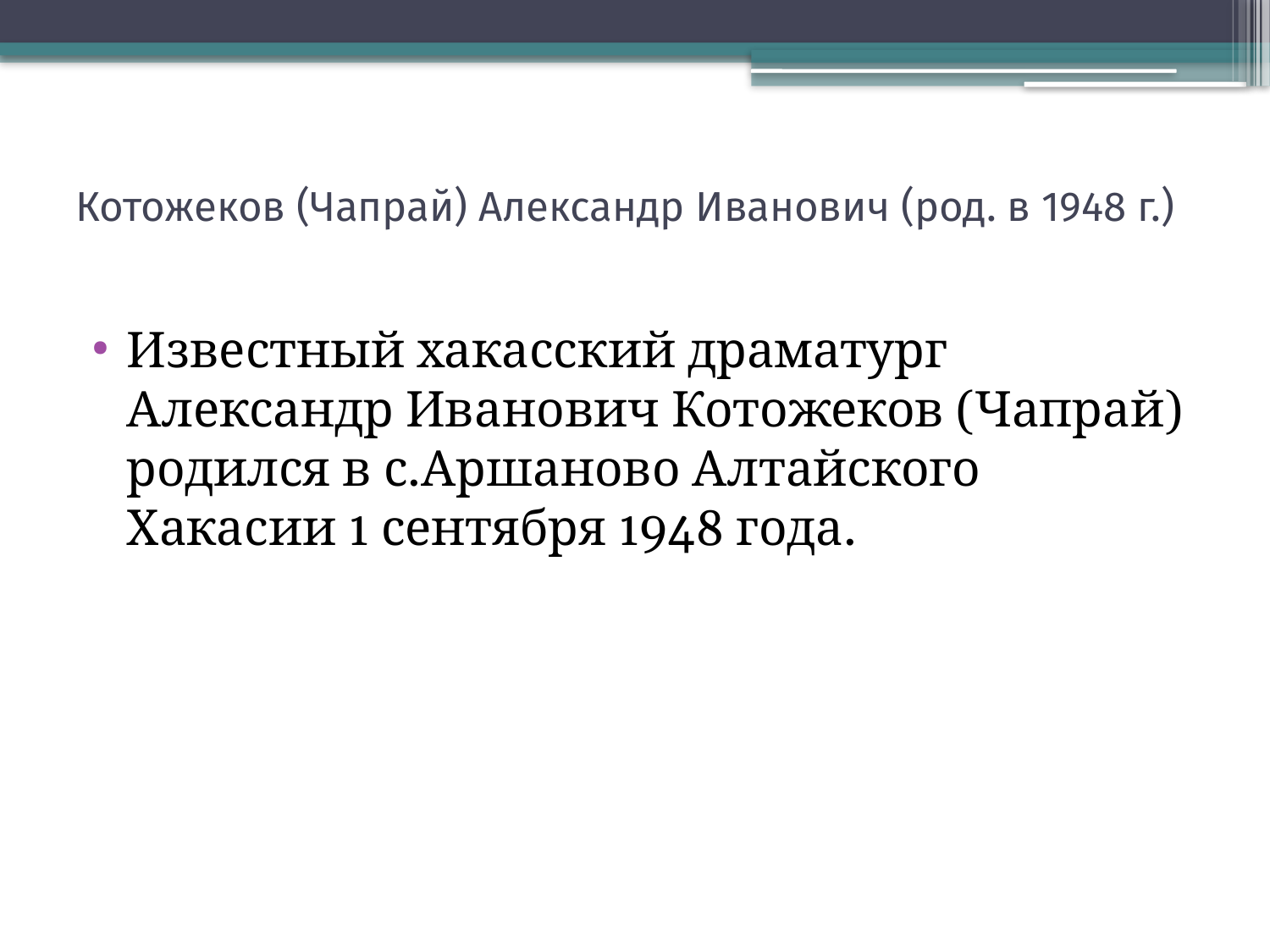

# Котожеков (Чапрай) Александр Иванович (род. в 1948 г.)
Известный хакасский драматург Александр Иванович Котожеков (Чапрай) родился в с.Аршаново Алтайского Хакасии 1 сентября 1948 года.